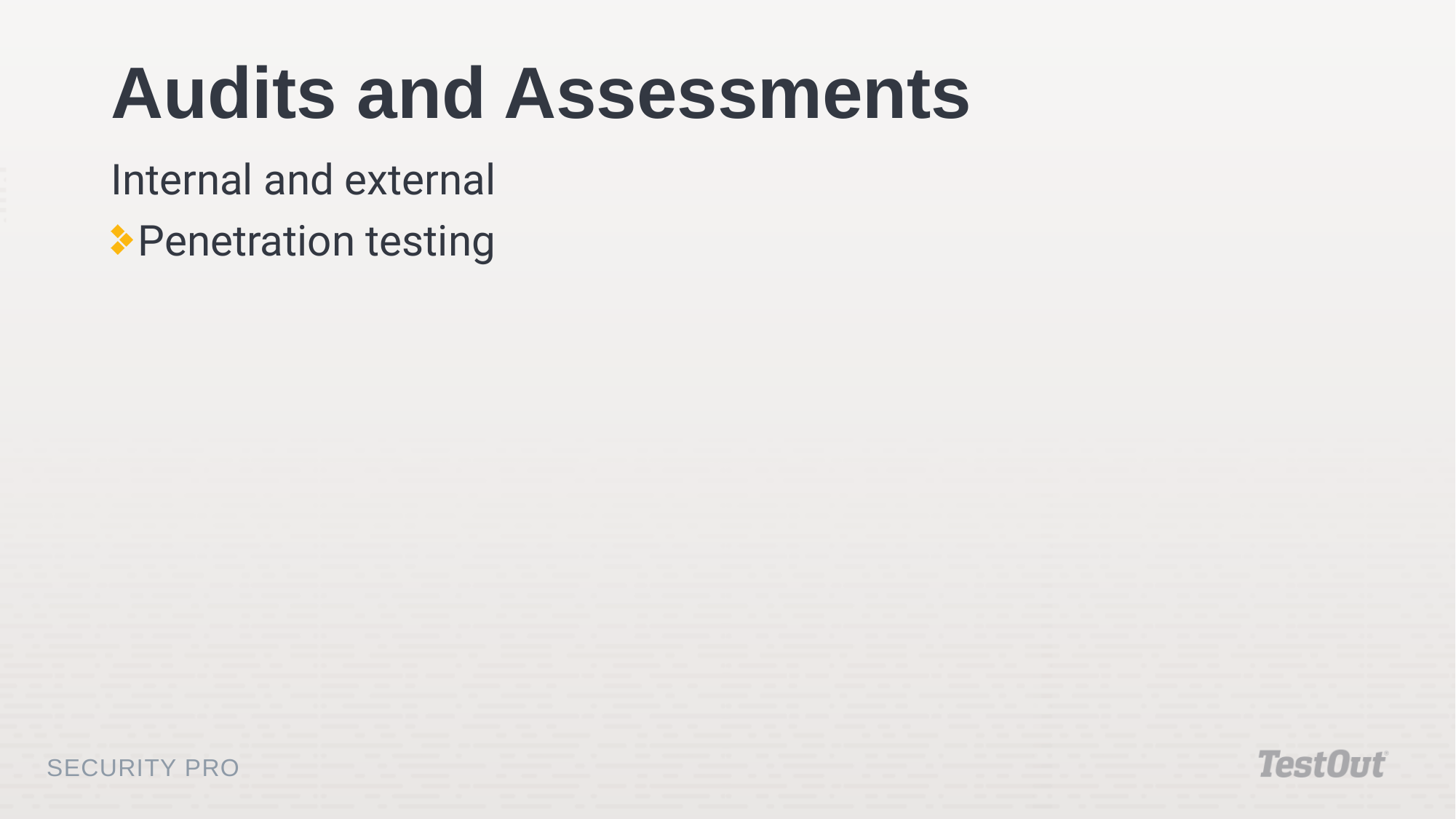

# Audits and Assessments
Internal and external
Penetration testing
Security Pro